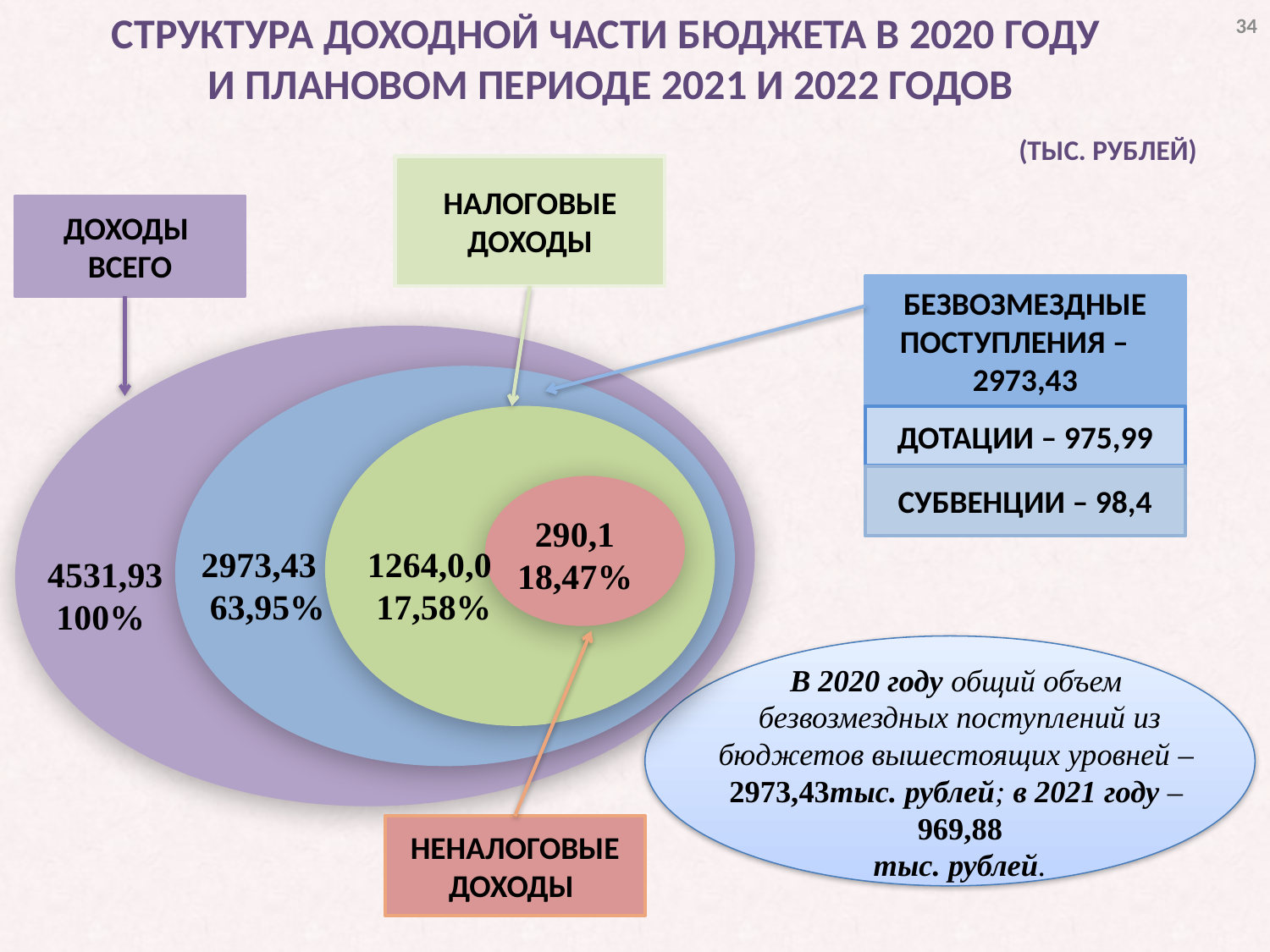

СТРУКТУРА ДОХОДНОЙ ЧАСТИ БЮДЖЕТА В 2020 ГОДУ
И ПЛАНОВОМ ПЕРИОДЕ 2021 И 2022 ГОДОВ
34
(ТЫС. РУБЛЕЙ)
НАЛОГОВЫЕ ДОХОДЫ
ДОХОДЫ
ВСЕГО
БЕЗВОЗМЕЗДНЫЕ ПОСТУПЛЕНИЯ –
2973,43

ДОТАЦИИ – 975,99
СУБВЕНЦИИ – 98,4

290,1
18,47%

2973,43
 63,95%
1264,0,0
 17,58%

4531,93
 100%

В 2020 году общий объем
безвозмездных поступлений из бюджетов вышестоящих уровней –
2973,43тыс. рублей; в 2021 году –
969,88
тыс. рублей.
НЕНАЛОГОВЫЕ ДОХОДЫ